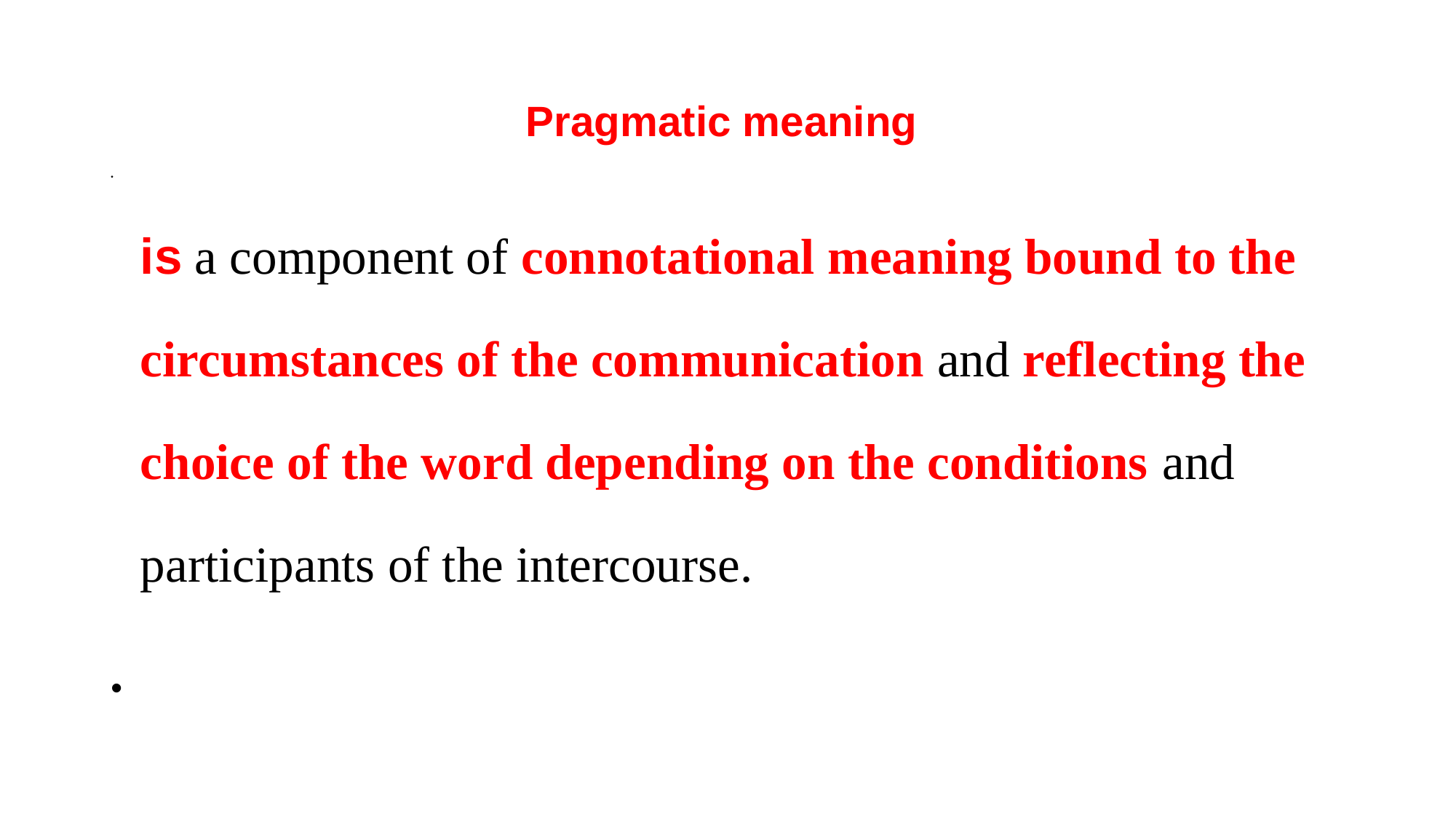

# Pragmatic meaning
is a component of connotational meaning bound to the circumstances of the communication and reflecting the choice of the word depending on the conditions and participants of the intercourse.